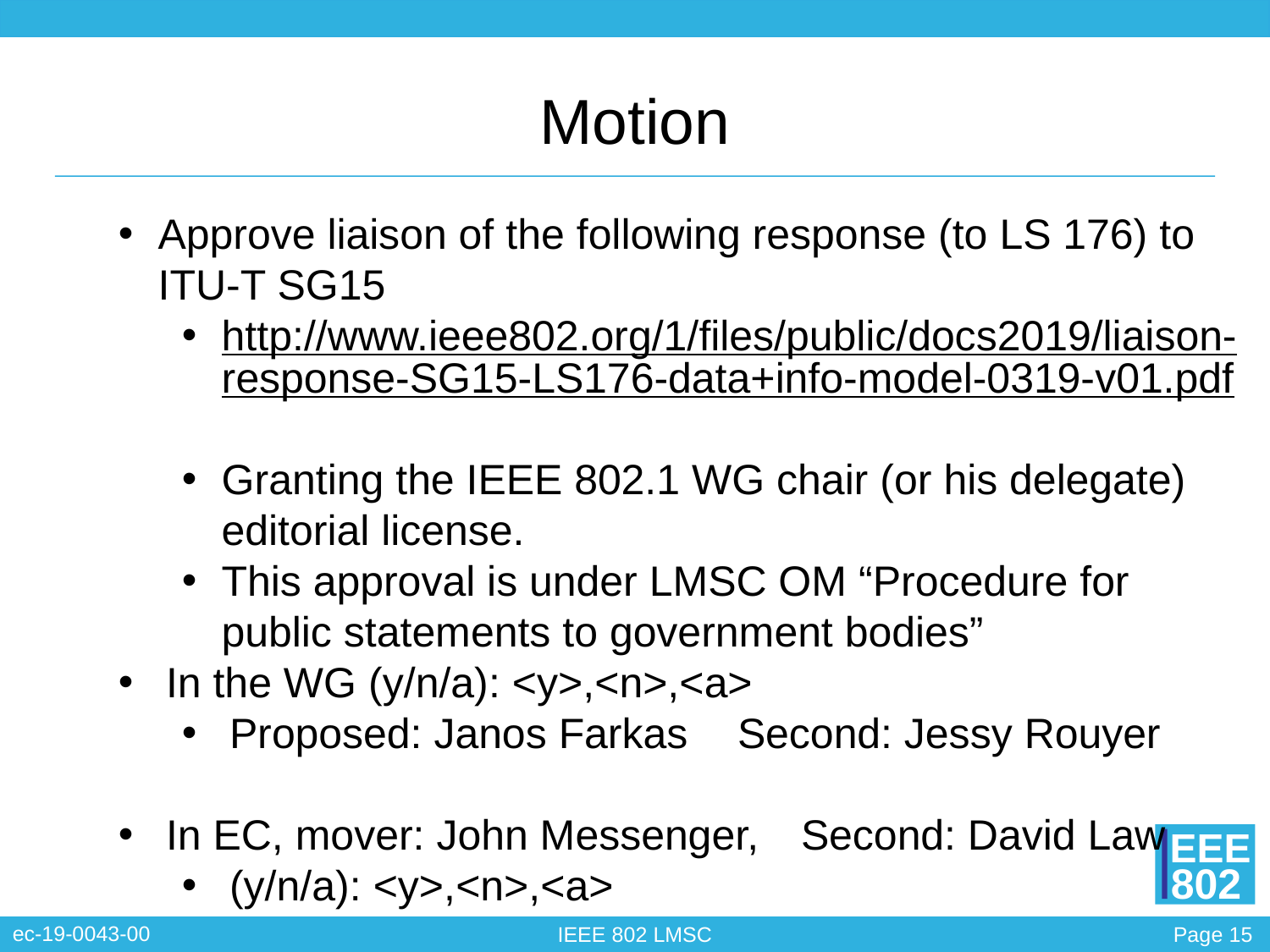

# Motion
Approve liaison of the following response (to LS 176) to ITU-T SG15
http://www.ieee802.org/1/files/public/docs2019/liaison-response-SG15-LS176-data+info-model-0319-v01.pdf
Granting the IEEE 802.1 WG chair (or his delegate) editorial license.
This approval is under LMSC OM “Procedure for public statements to government bodies”
In the WG (y/n/a): <y>,<n>,<a>
Proposed: Janos Farkas	Second: Jessy Rouyer

In EC, mover: John Messenger,	Second: David Law
(y/n/a): <y>,<n>,<a>